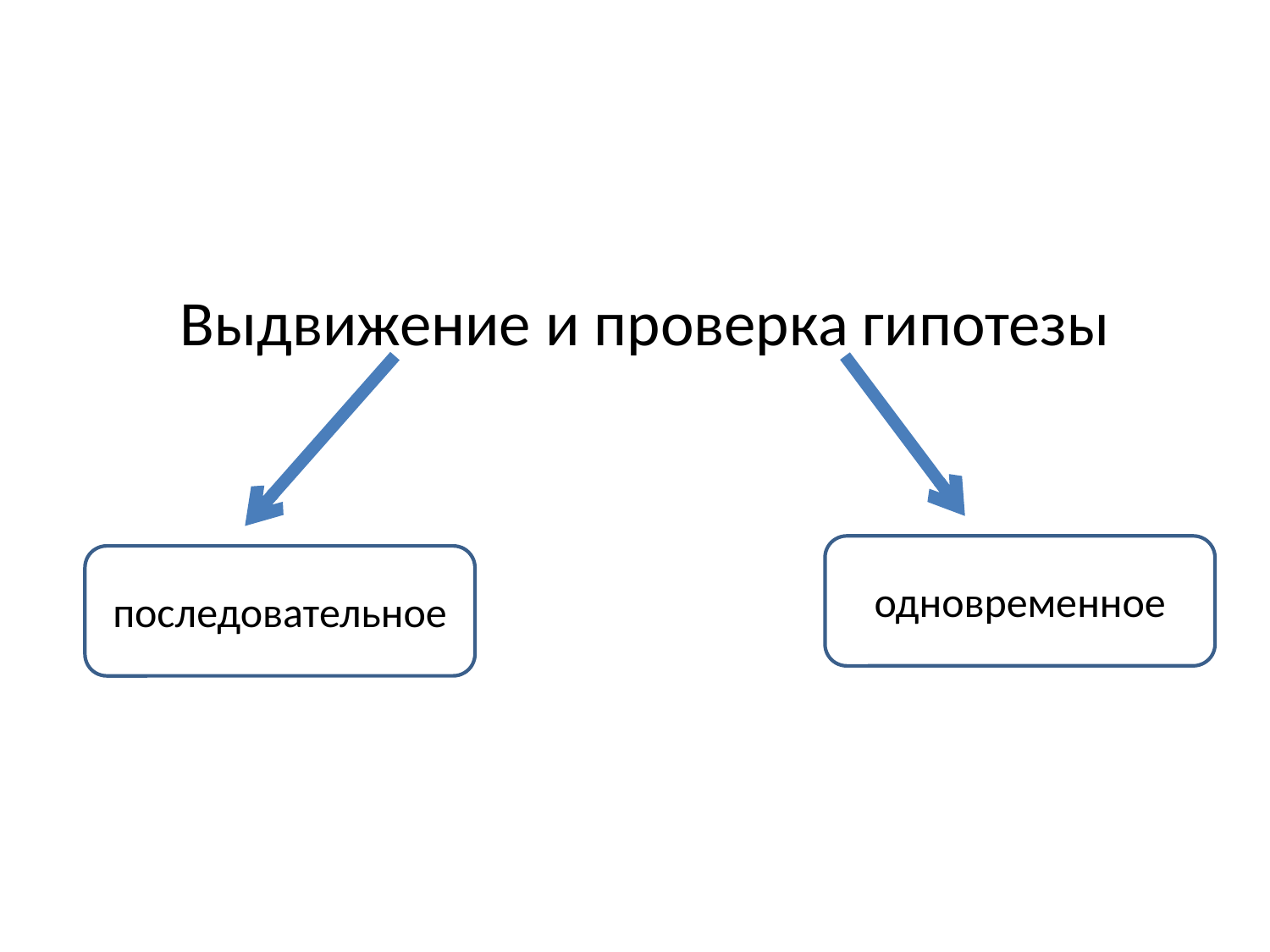

#
Выдвижение и проверка гипотезы
одновременное
последовательное